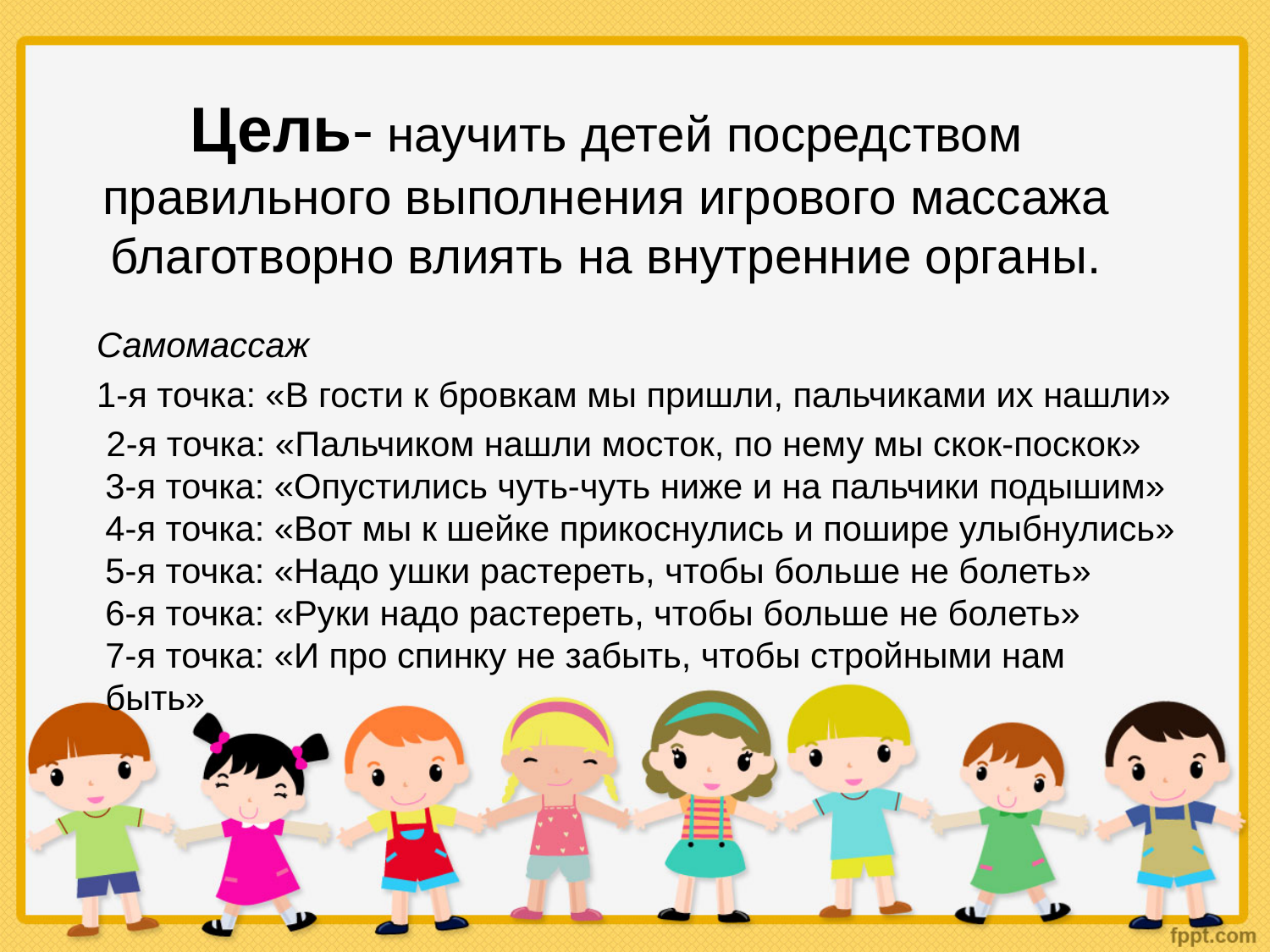

# Цель- научить детей посредством правильного выполнения игрового массажа благотворно влиять на внутренние органы.
    Самомассаж
    1-я точка: «В гости к бровкам мы пришли, пальчиками их нашли»
     2-я точка: «Пальчиком нашли мосток, по нему мы скок-поскок»
3-я точка: «Опустились чуть-чуть ниже и на пальчики подышим»
4-я точка: «Вот мы к шейке прикоснулись и пошире улыбнулись»
5-я точка: «Надо ушки растереть, чтобы больше не болеть»
6-я точка: «Руки надо растереть, чтобы больше не болеть»
7-я точка: «И про спинку не забыть, чтобы стройными нам быть»
Prezentacii.com